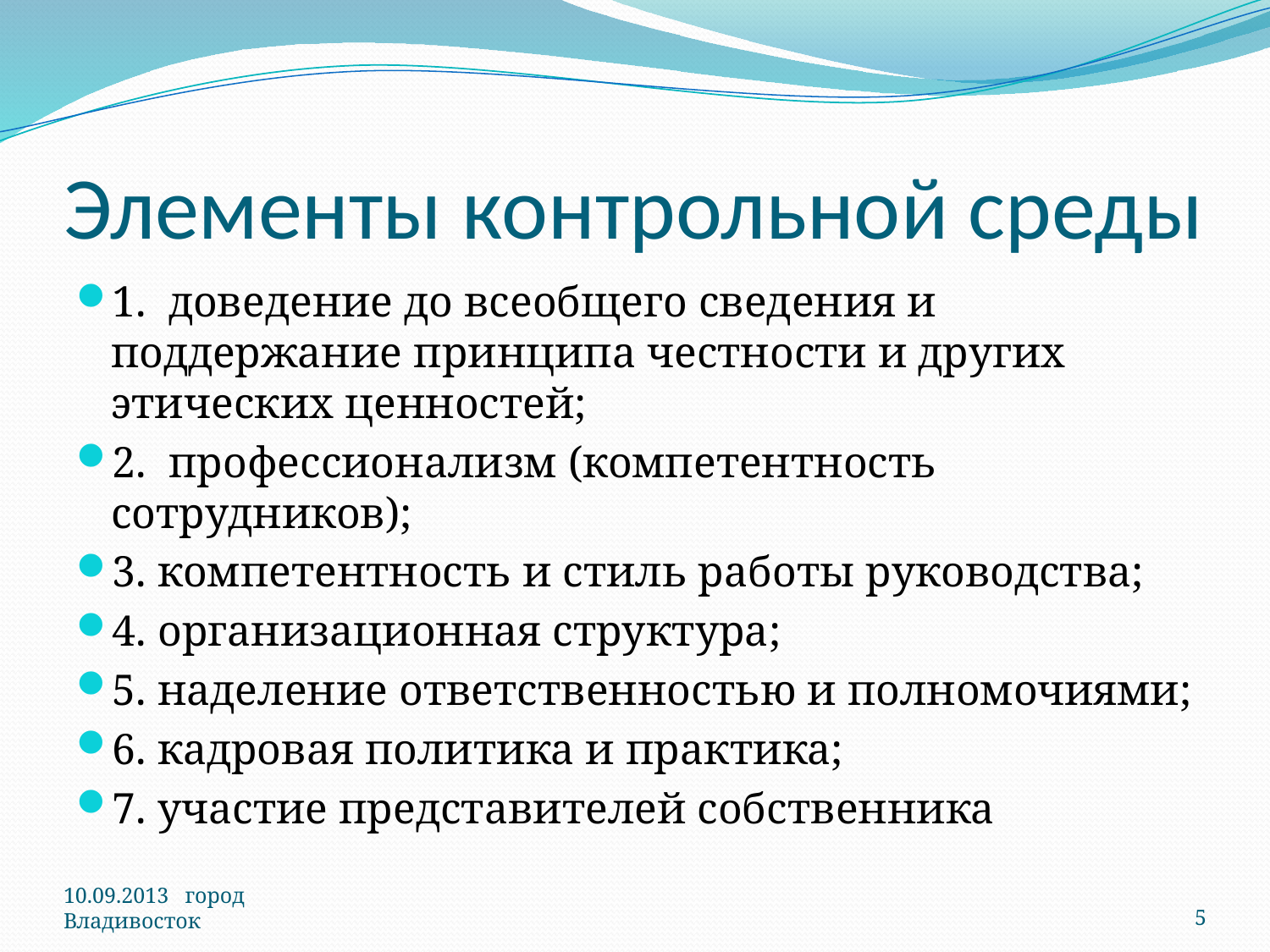

# Элементы контрольной среды
1.  доведение до всеобщего сведения и поддержание принципа честности и других этических ценностей;
2.  профессионализм (компетентность сотрудников);
3. компетентность и стиль работы руководства;
4. организационная структура;
5. наделение ответственностью и полномочиями;
6. кадровая политика и практика;
7. участие представителей собственника
10.09.2013   город Владивосток

5